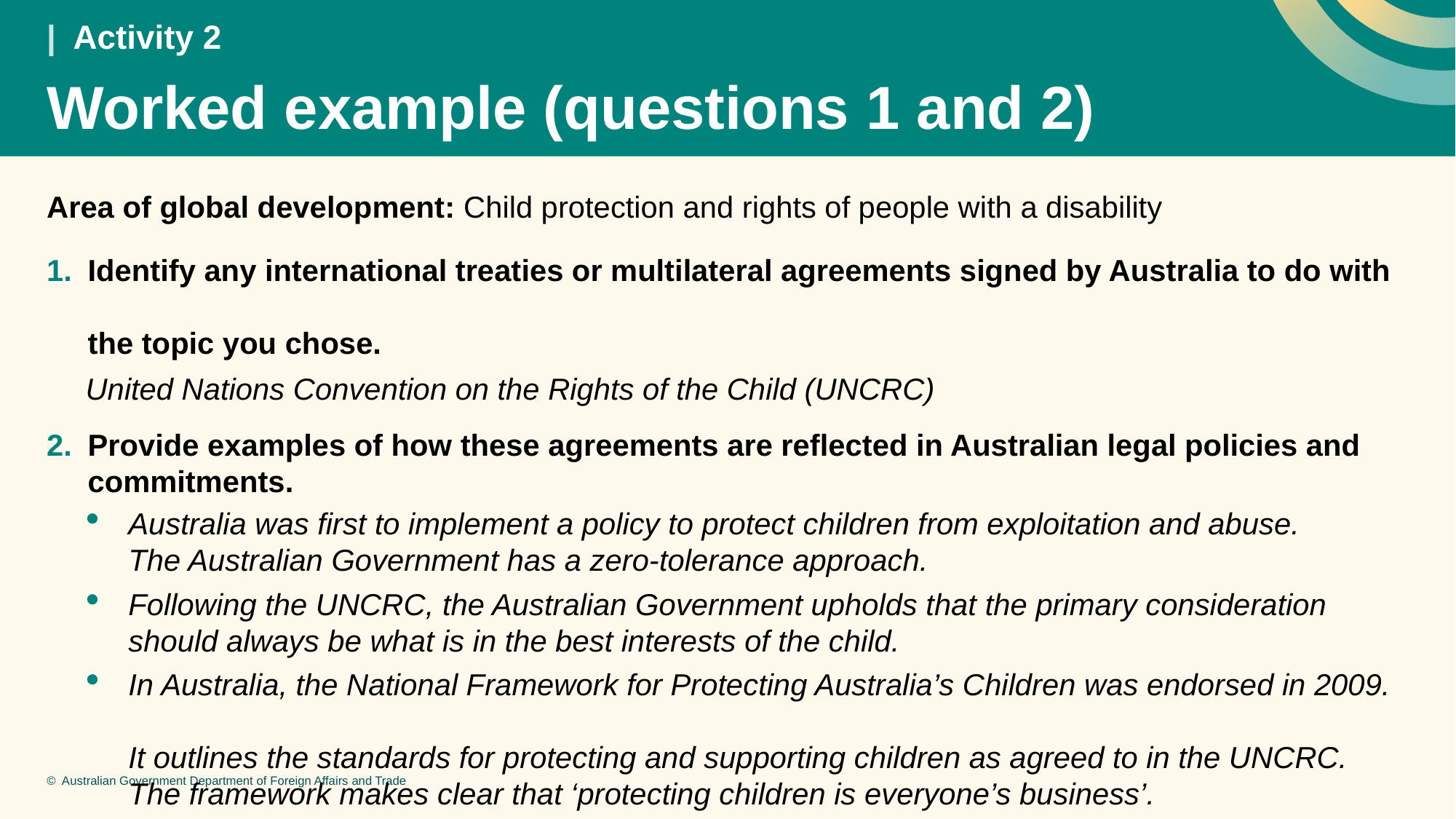

# Worked example (questions 1 and 2)
Area of global development: Child protection and rights of people with a disability
Identify any international treaties or multilateral agreements signed by Australia to do with
the topic you chose.
United Nations Convention on the Rights of the Child (UNCRC)
Provide examples of how these agreements are reflected in Australian legal policies and commitments.
Australia was first to implement a policy to protect children from exploitation and abuse.
The Australian Government has a zero-tolerance approach.
Following the UNCRC, the Australian Government upholds that the primary consideration
should always be what is in the best interests of the child.
In Australia, the National Framework for Protecting Australia’s Children was endorsed in 2009.
It outlines the standards for protecting and supporting children as agreed to in the UNCRC.
The framework makes clear that ‘protecting children is everyone’s business’.